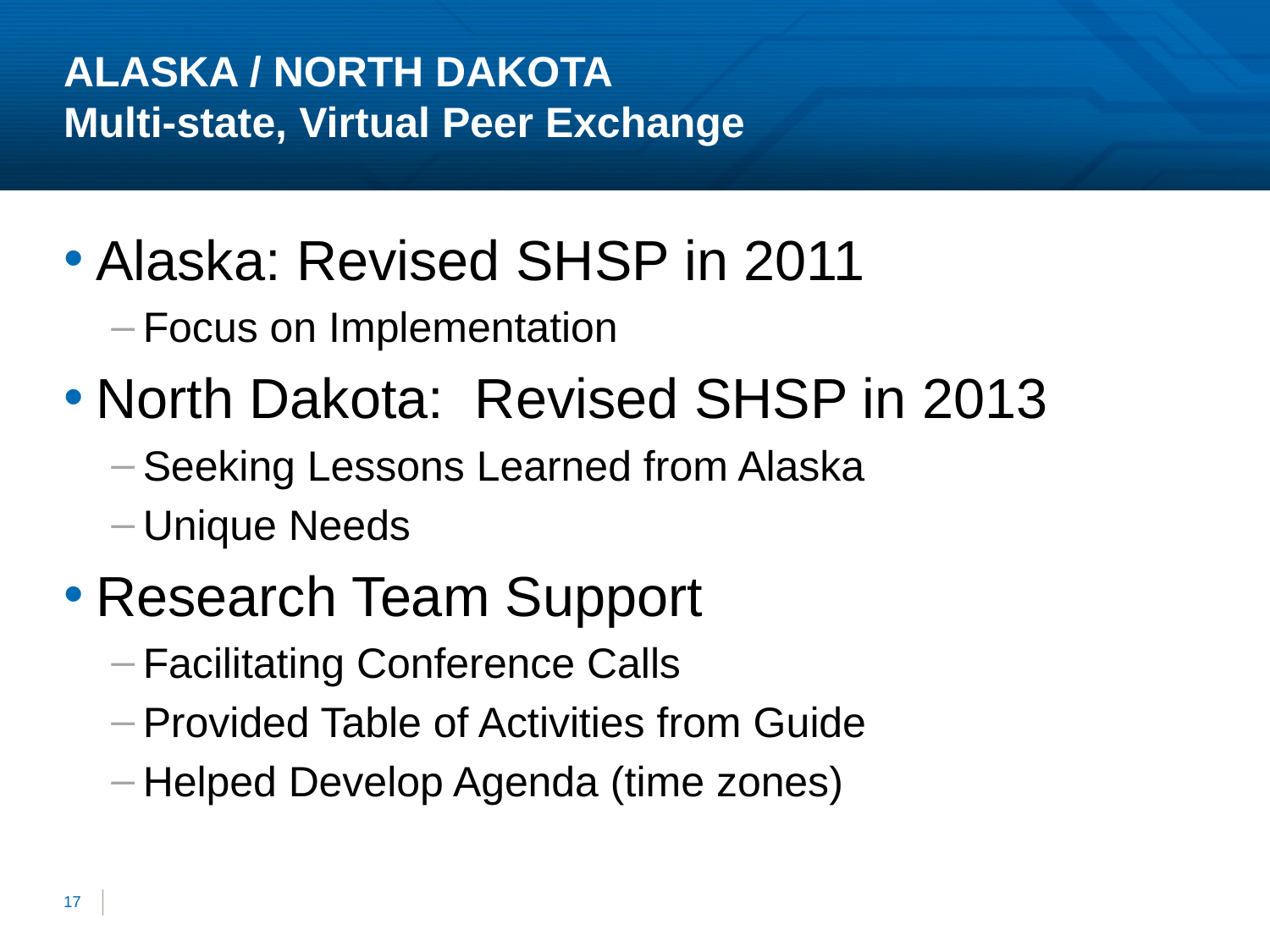

# ALASKA / NORTH DAKOTA Multi-state, Virtual Peer Exchange
Alaska: Revised SHSP in 2011
Focus on Implementation
North Dakota:  Revised SHSP in 2013
Seeking Lessons Learned from Alaska
Unique Needs
Research Team Support
Facilitating Conference Calls
Provided Table of Activities from Guide
Helped Develop Agenda (time zones)

17